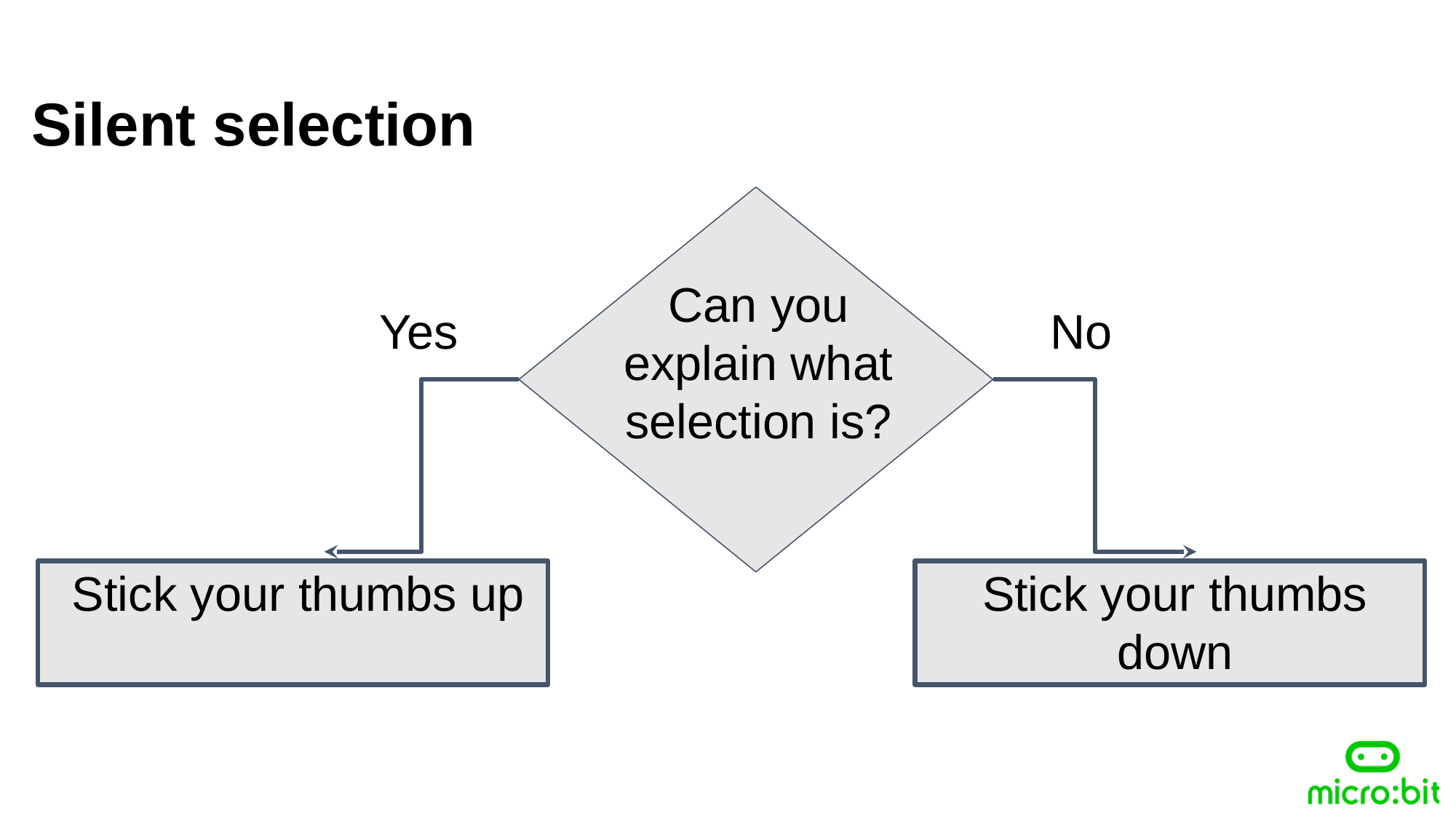

Silent selection

Can you explain what selection is?
Yes
No
Stick your thumbs up
Stick your thumbs down